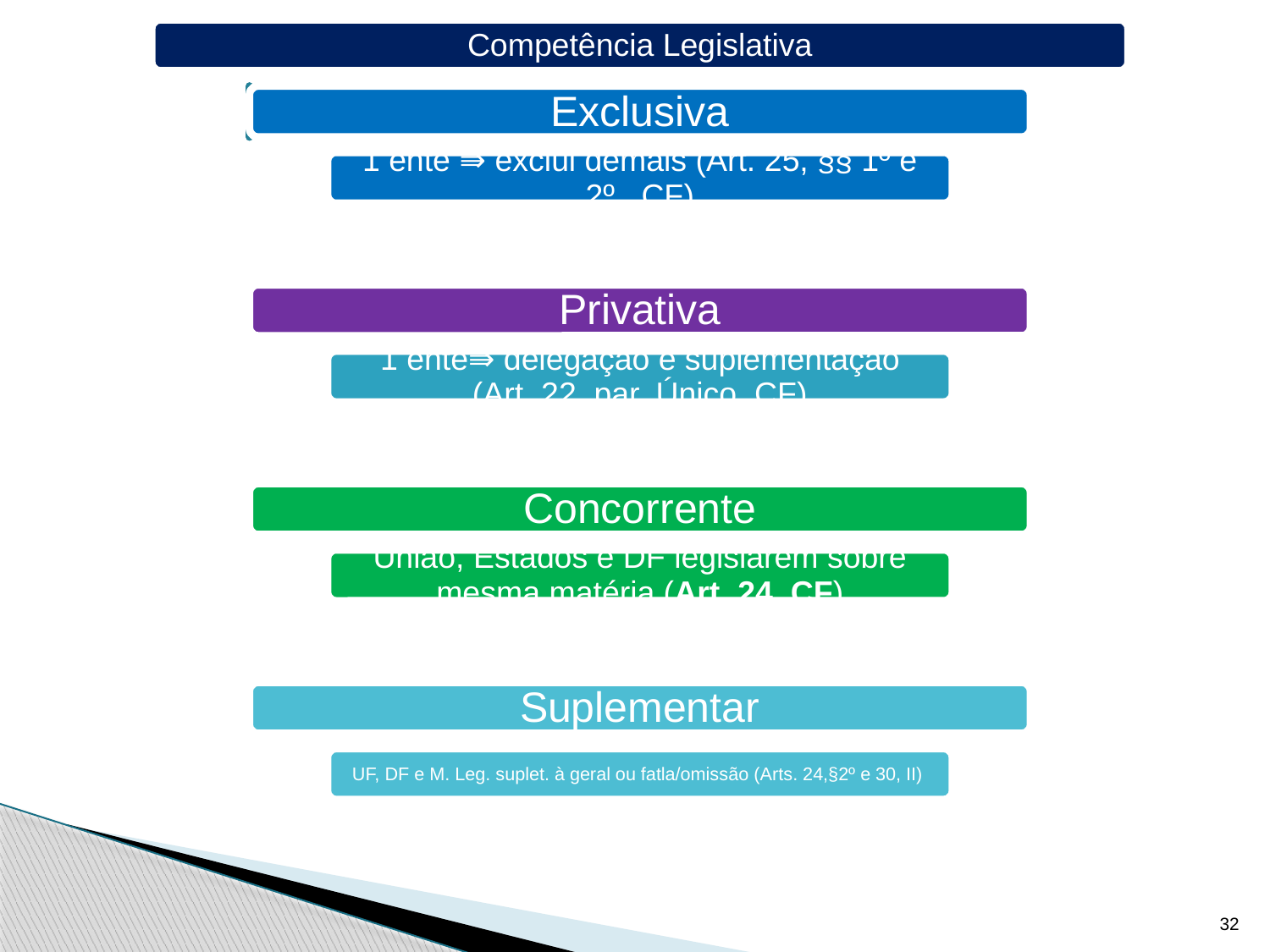

Exclusiva
Privativa
Concorrente
Suplementar
1 ente ⇛ exclui demais (Art. 25, §§ 1º e 2º , CF)
1 ente⇛ delegação e suplementação
(Art. 22, par. Único, CF)
União, Estados e DF legislarem sobre mesma matéria (Art. 24, CF)
UF, DF e M. Leg. suplet. à geral ou fatla/omissão (Arts. 24,§2º e 30, II)
Competência Legislativa
32